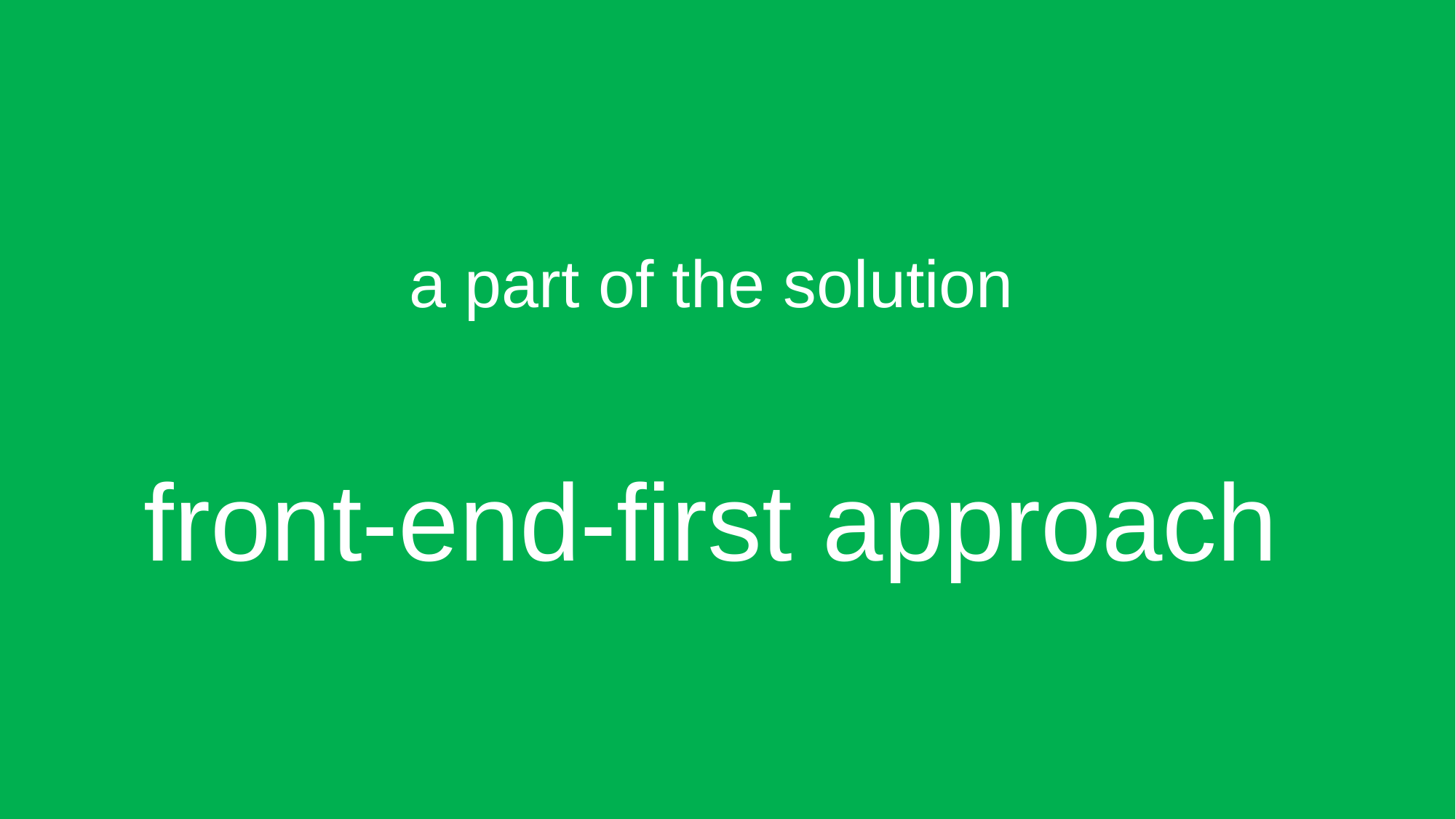

a part of the solution

front-end-first approach